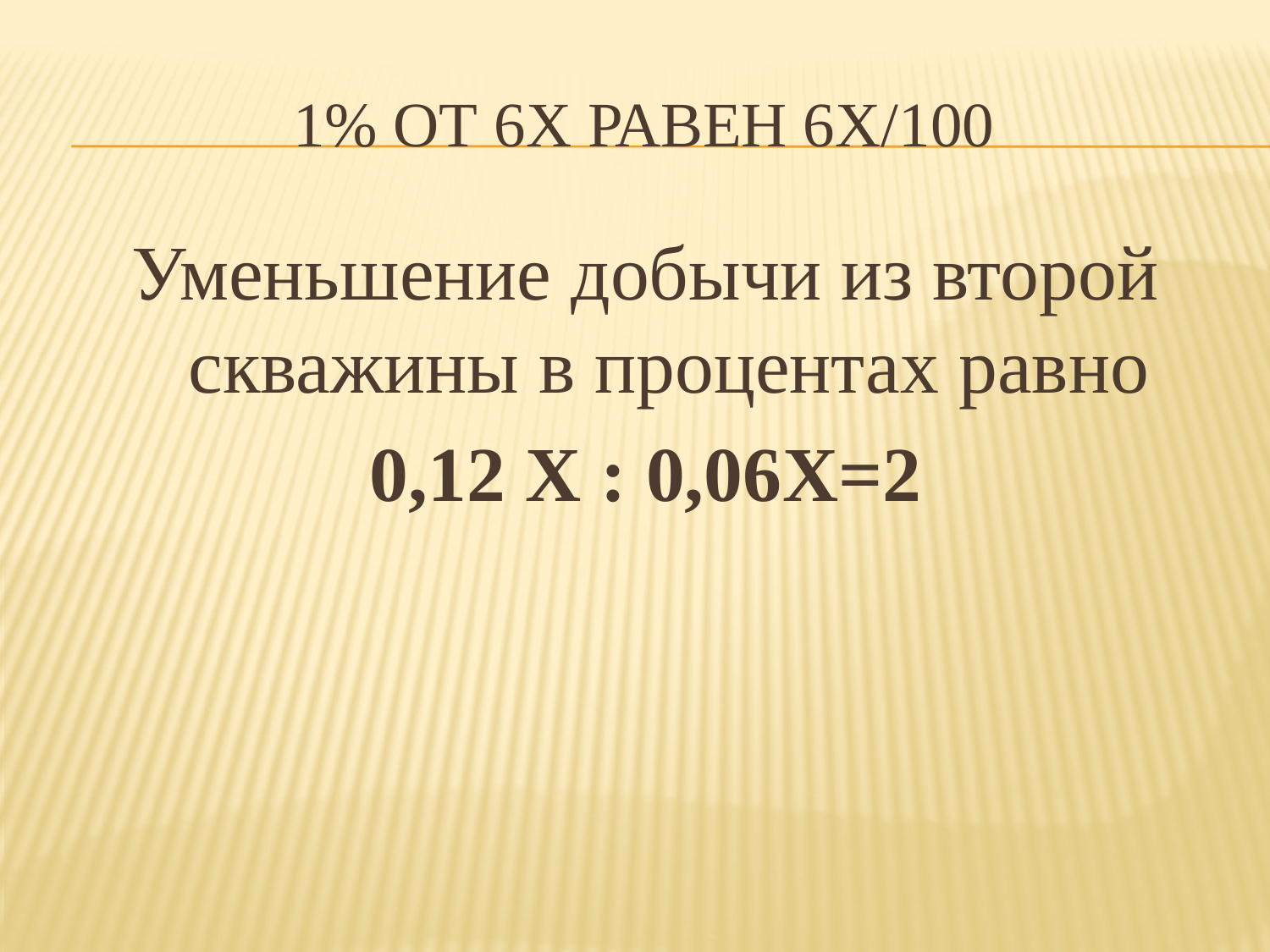

# 1% от 6X равен 6X/100
Уменьшение добычи из второй скважины в процентах равно
0,12 X : 0,06X=2